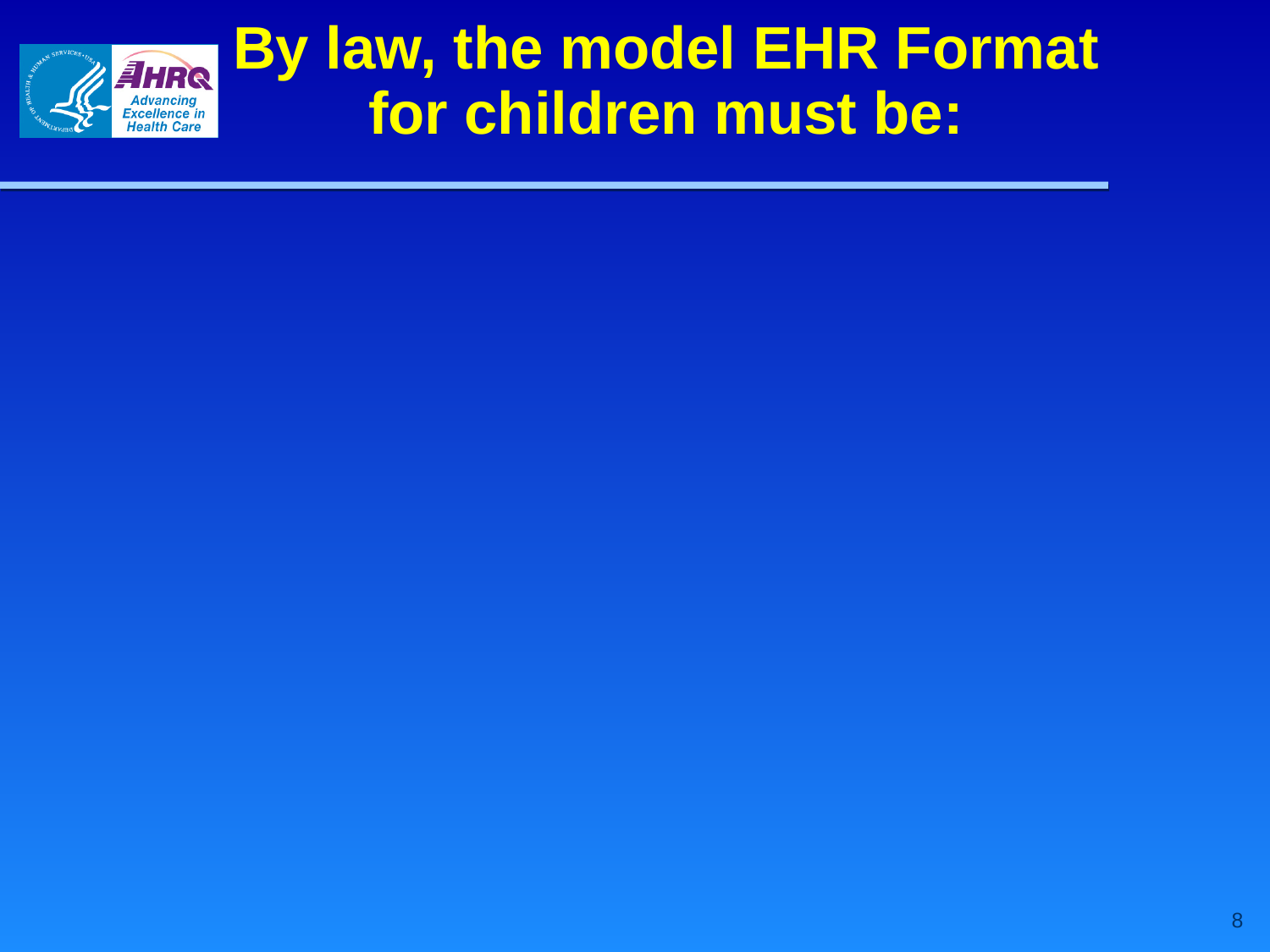

By law, the model EHR Format for children must be:

8